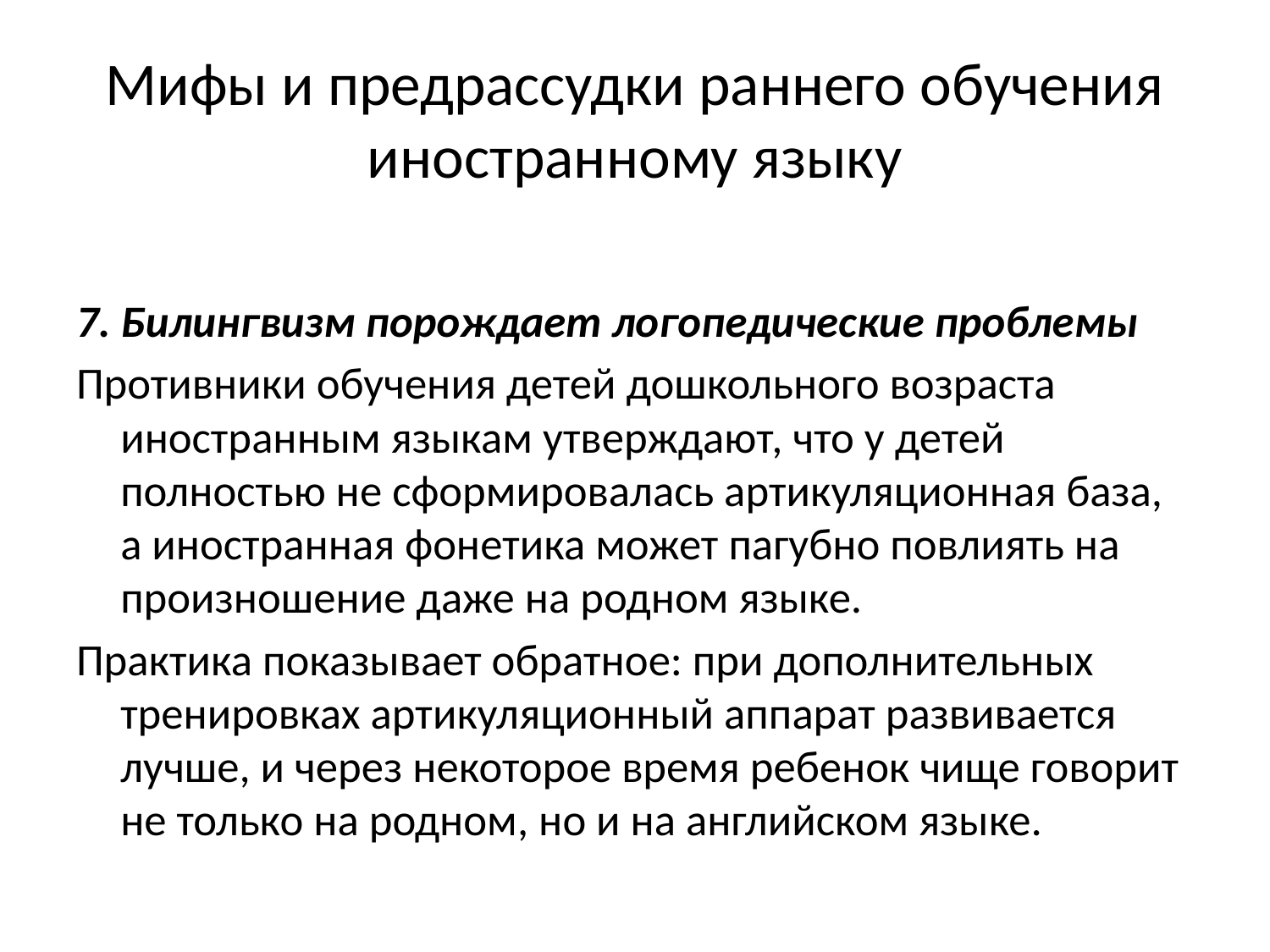

# Мифы и предрассудки раннего обучения иностранному языку
7. Билингвизм порождает логопедические проблемы
Противники обучения детей дошкольного возраста иностранным языкам утверждают, что у детей полностью не сформировалась артикуляционная база, а иностранная фонетика может пагубно повлиять на произношение даже на родном языке.
Практика показывает обратное: при дополнительных тренировках артикуляционный аппарат развивается лучше, и через некоторое время ребенок чище говорит не только на родном, но и на английском языке.